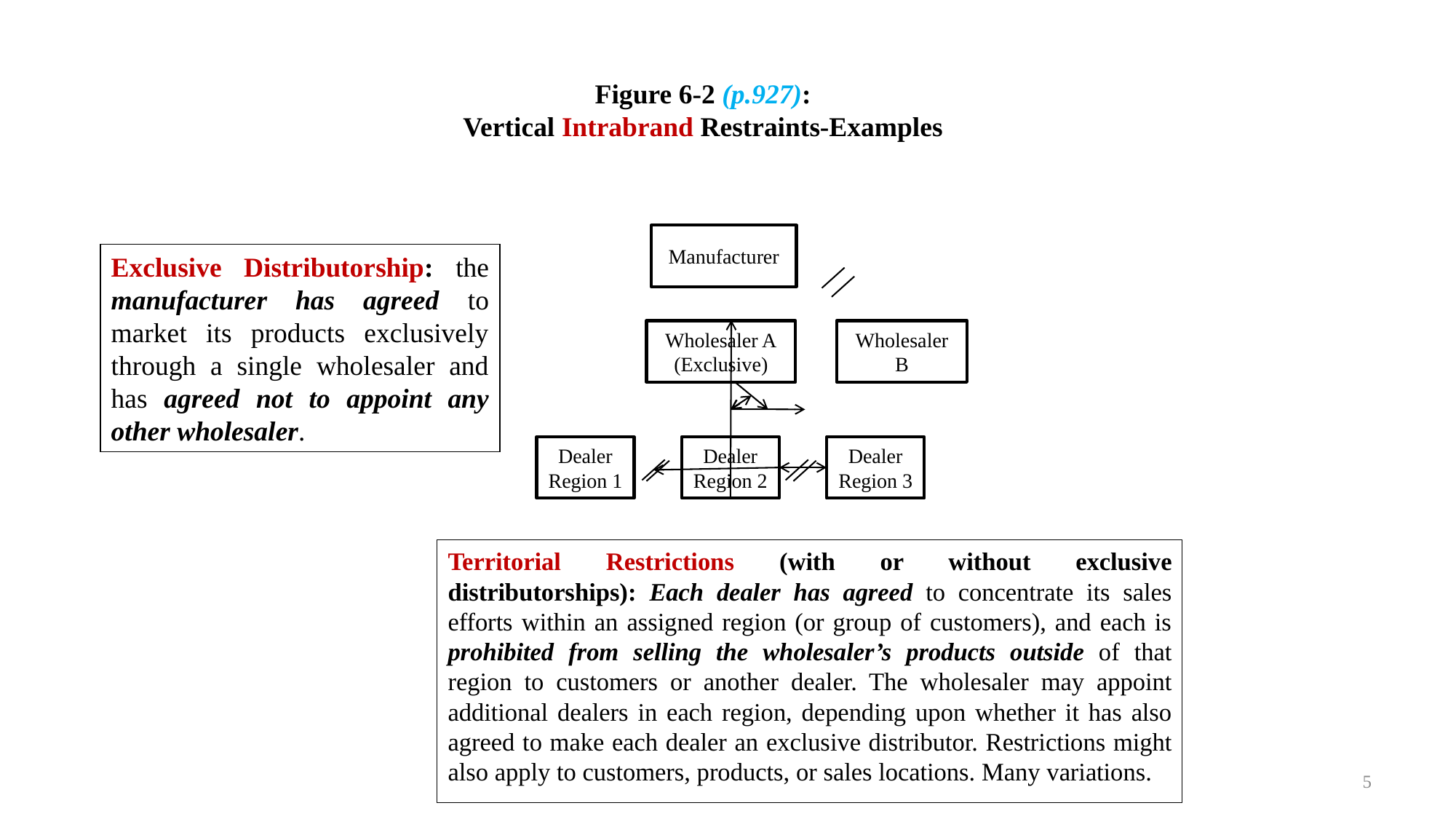

Figure 6-2 (p.927):
Vertical Intrabrand Restraints-Examples
Manufacturer
Exclusive Distributorship: the manufacturer has agreed to market its products exclusively through a single wholesaler and has agreed not to appoint any other wholesaler.
Wholesaler A
(Exclusive)
Wholesaler B
Dealer
Region 1
Dealer
Region 2
Dealer
Region 3
Territorial Restrictions (with or without exclusive distributorships): Each dealer has agreed to concentrate its sales efforts within an assigned region (or group of customers), and each is prohibited from selling the wholesaler’s products outside of that region to customers or another dealer. The wholesaler may appoint additional dealers in each region, depending upon whether it has also agreed to make each dealer an exclusive distributor. Restrictions might also apply to customers, products, or sales locations. Many variations.
5